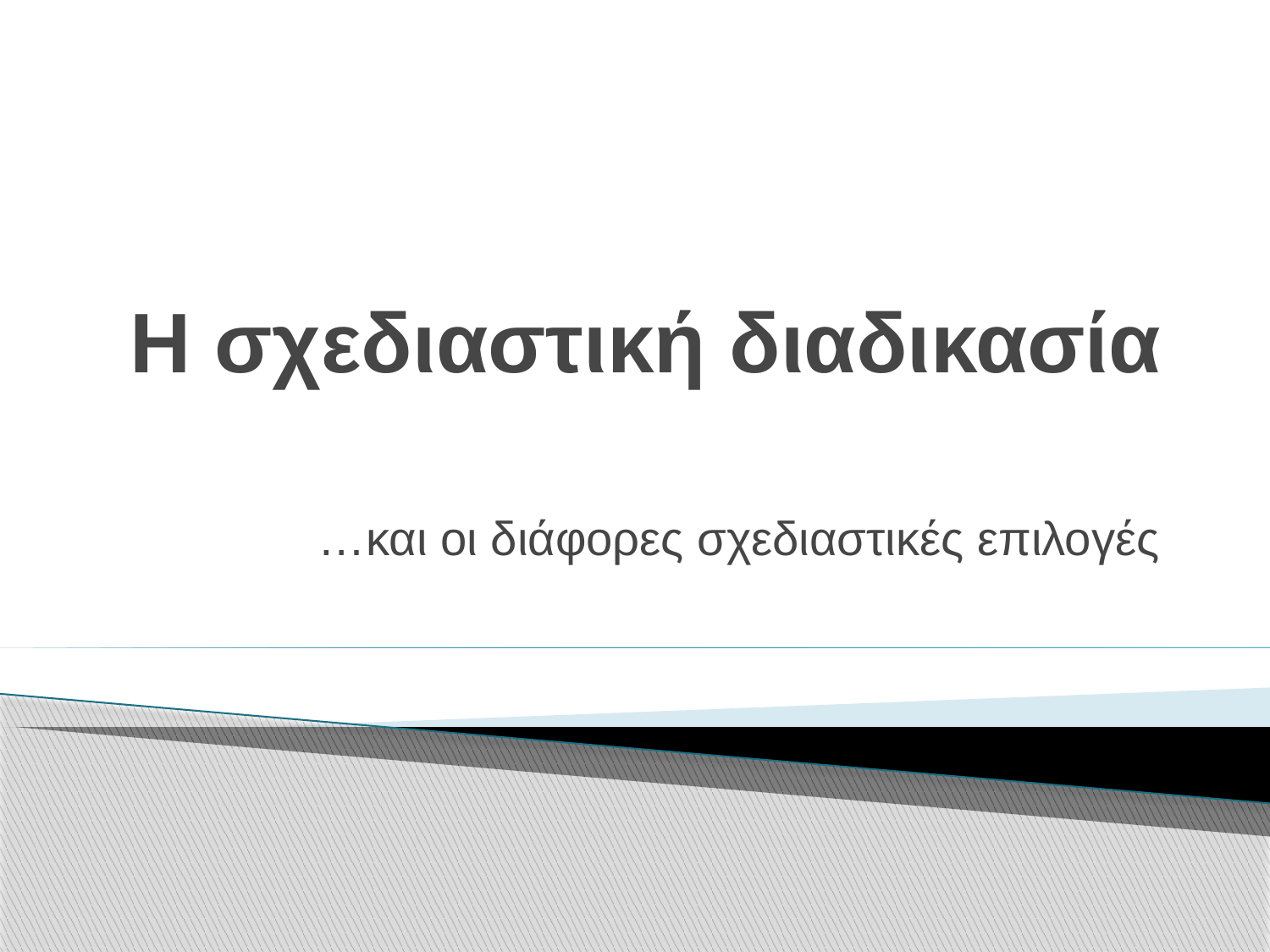

# Η σχεδιαστική διαδικασία
…και οι διάφορες σχεδιαστικές επιλογές